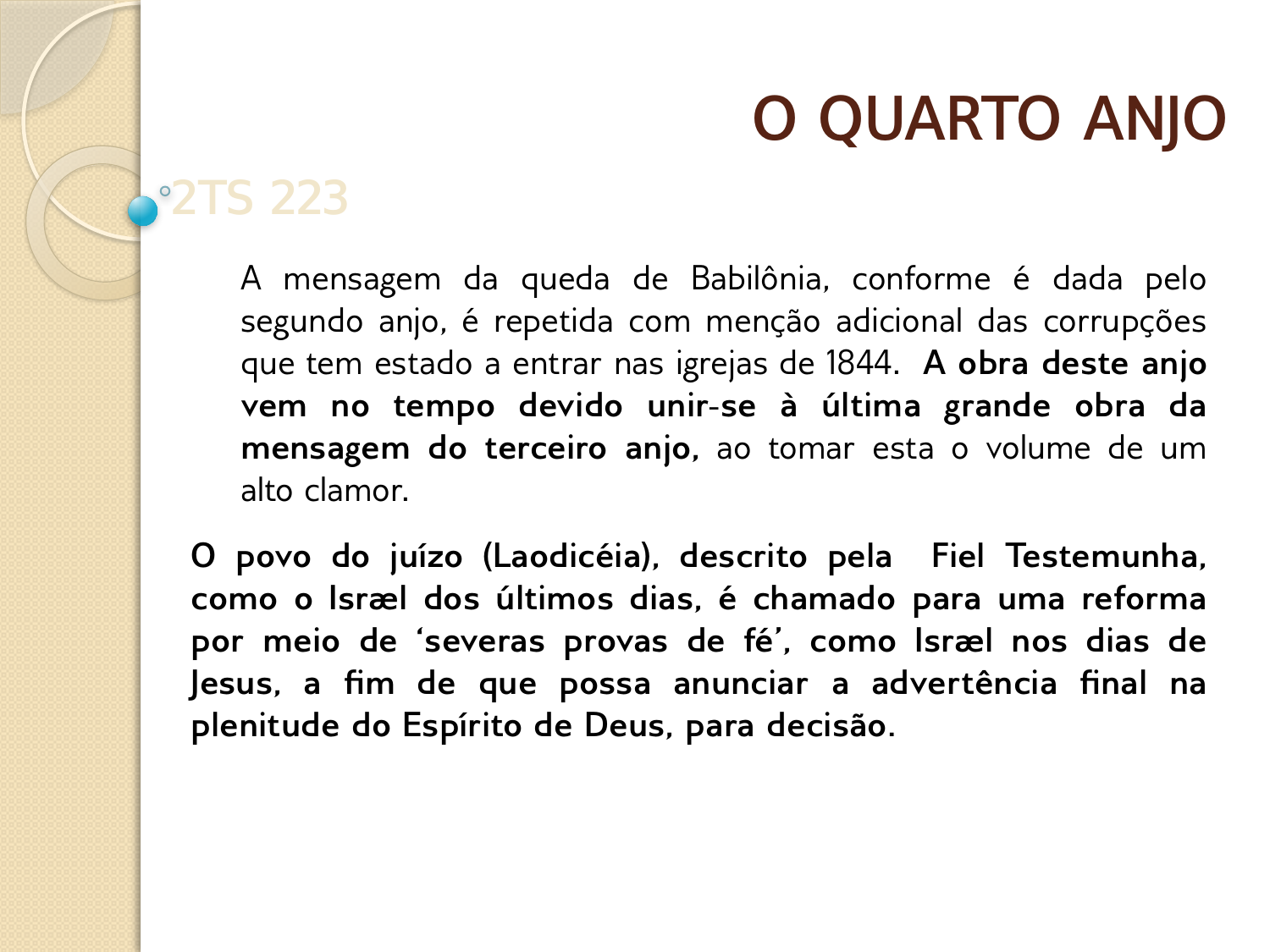

O QUARTO ANJO
2TS 223
A mensagem da queda de Babilônia, conforme é dada pelo segundo anjo, é repetida com menção adicional das corrupções que tem estado a entrar nas igrejas de 1844.  A obra deste anjo vem no tempo devido unir-se à última grande obra da mensagem do terceiro anjo, ao tomar esta o volume de um alto clamor.
O povo do juízo (Laodicéia), descrito pela  Fiel Testemunha, como o Israel dos últimos dias, é chamado para uma reforma por meio de ‘severas provas de fé’, como Israel nos dias de Jesus, a fim de que possa anunciar a advertência final na plenitude do Espírito de Deus, para decisão.